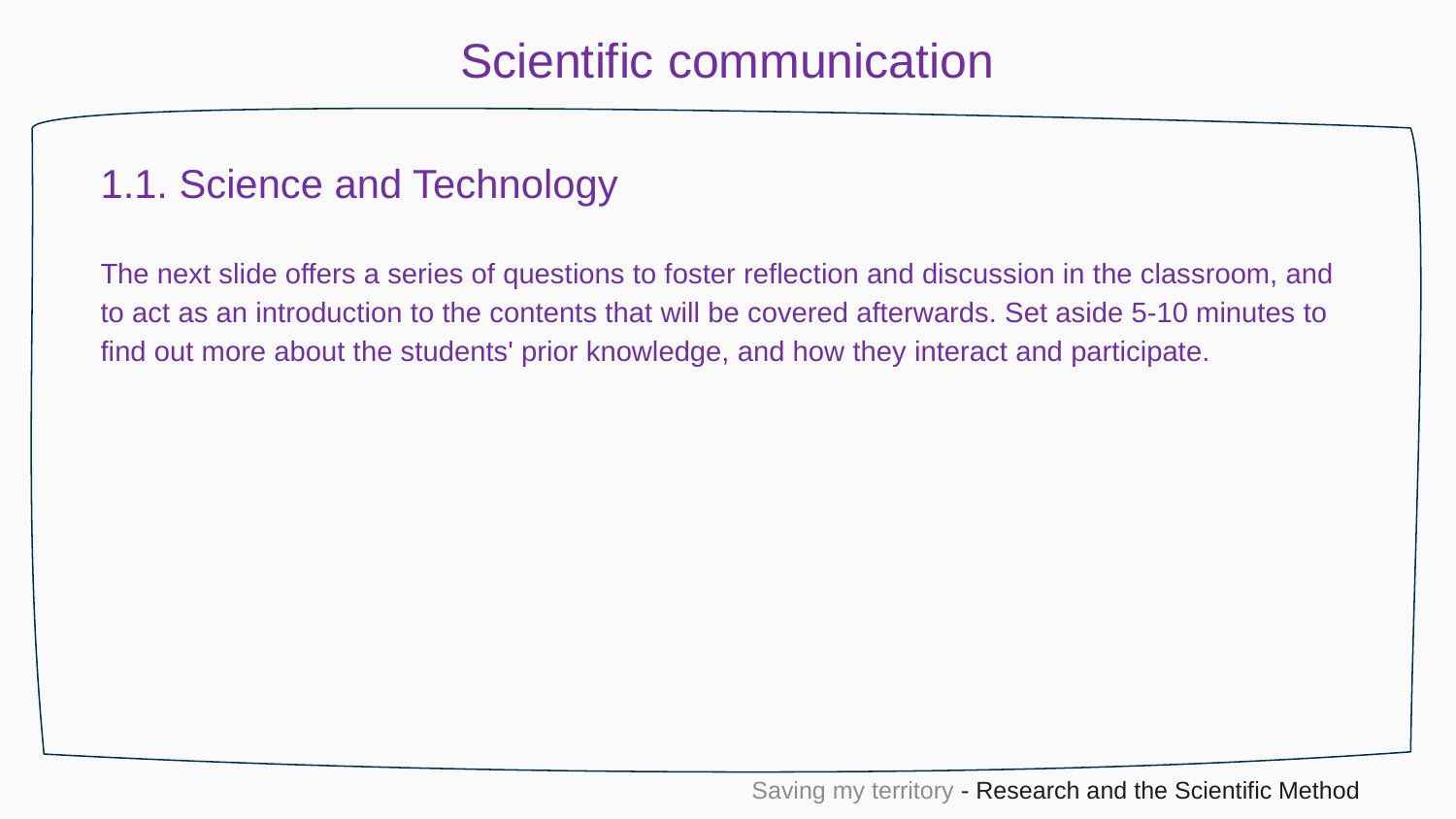

Scientific communication

1.1. Science and Technology
The next slide offers a series of questions to foster reflection and discussion in the classroom, and to act as an introduction to the contents that will be covered afterwards. Set aside 5-10 minutes to find out more about the students' prior knowledge, and how they interact and participate.
Saving my territory - Research and the Scientific Method